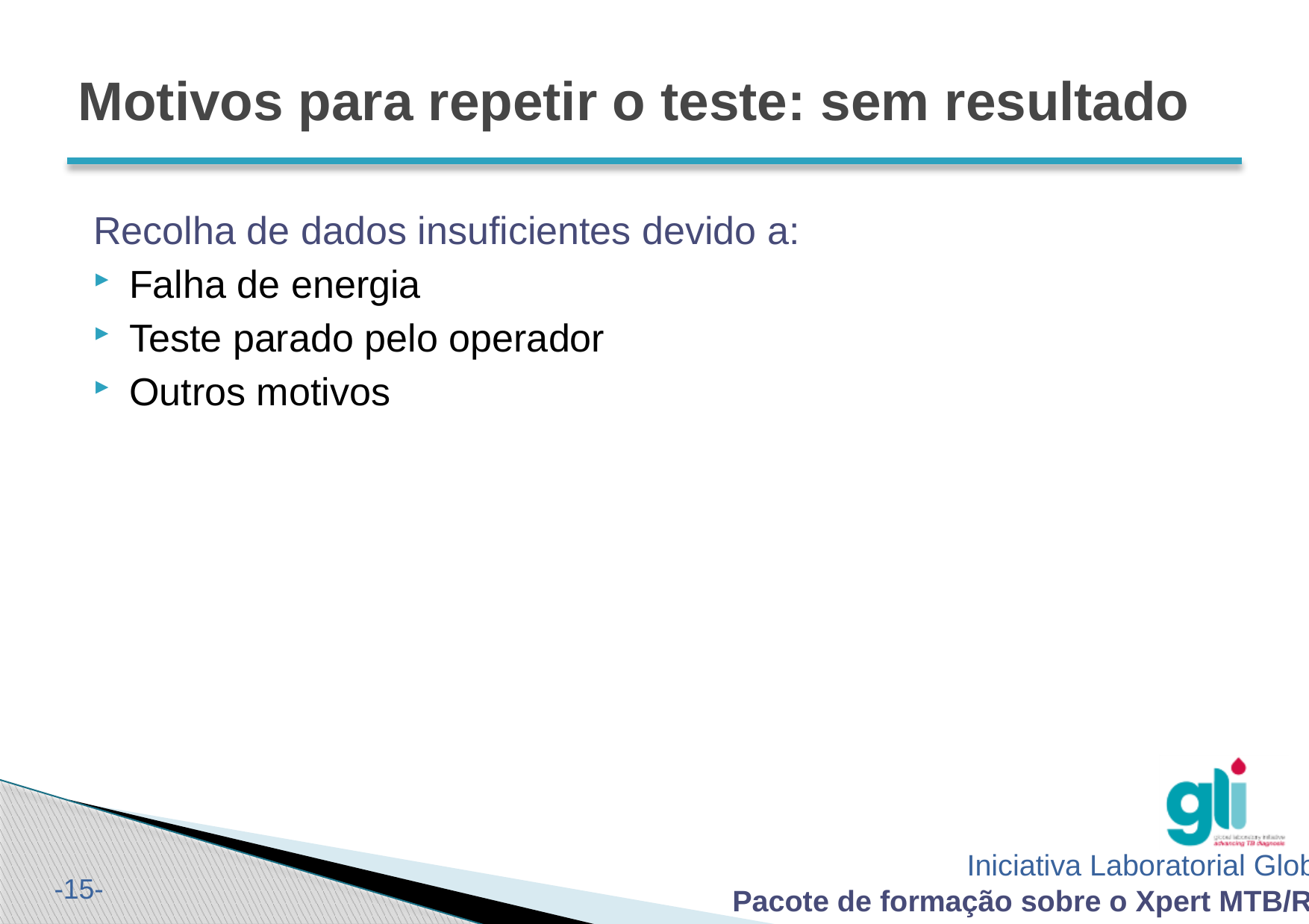

# Motivos para repetir o teste: sem resultado
Recolha de dados insuficientes devido a:
Falha de energia
Teste parado pelo operador
Outros motivos